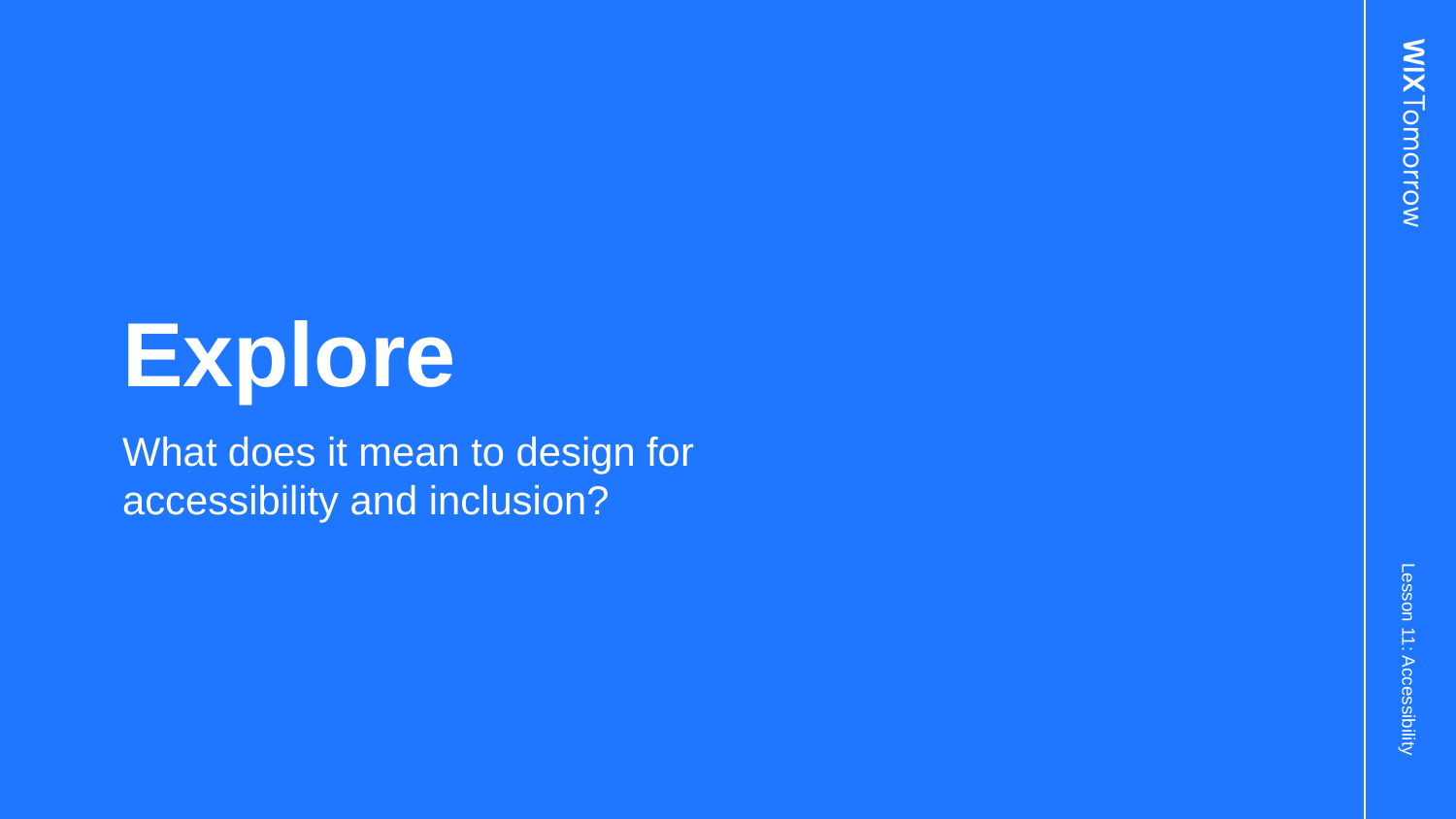

# Explore
What does it mean to design for accessibility and inclusion?